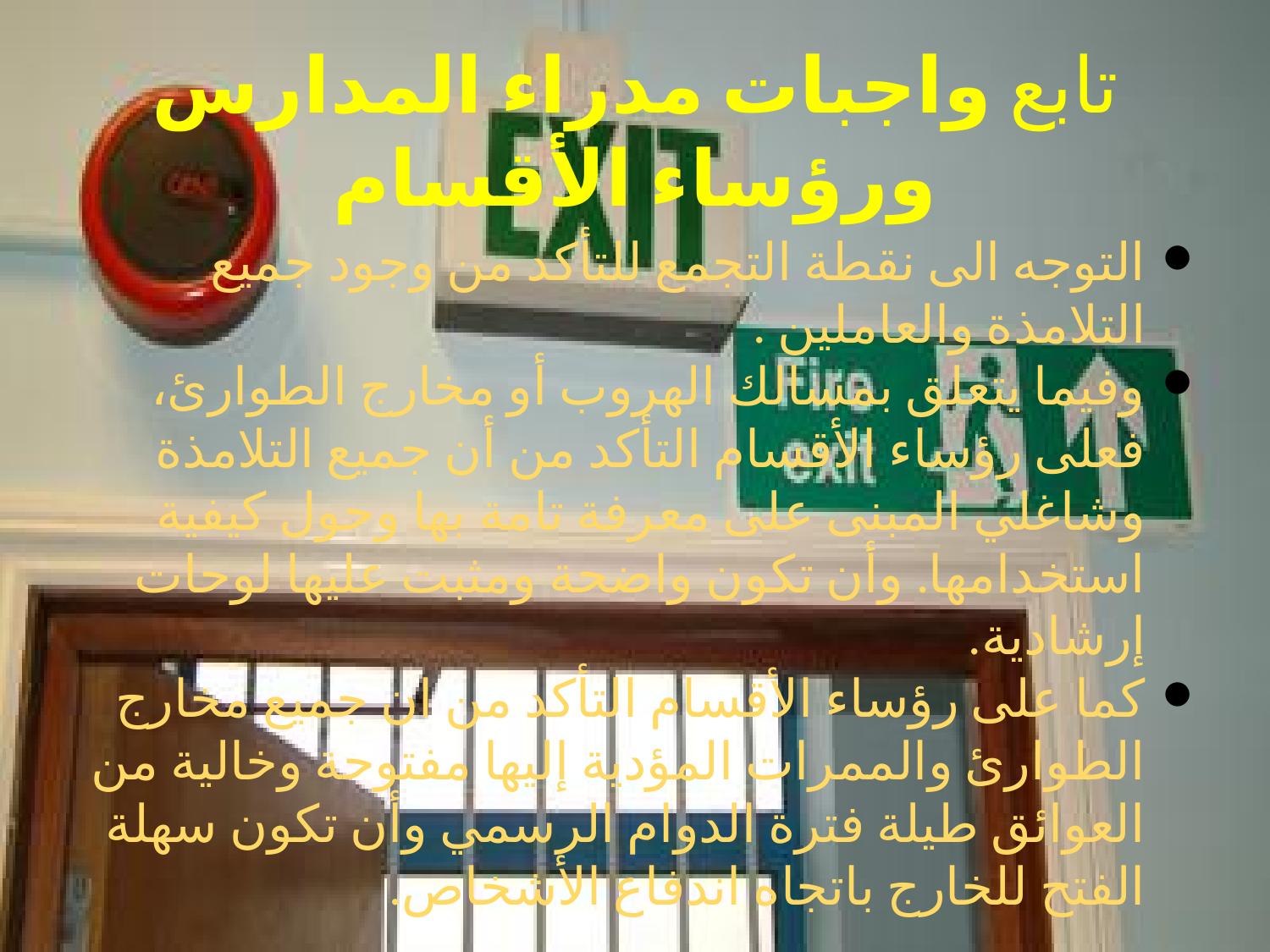

# تابع واجبات مدراء المدارس ورؤساء الأقسام
التوجه الى نقطة التجمع للتأكد من وجود جميع التلامذة والعاملين .
وفيما يتعلق بمسالك الهروب أو مخارج الطوارئ، فعلى رؤساء الأقسام التأكد من أن جميع التلامذة وشاغلي المبنى على معرفة تامة بها وحول كيفية استخدامها. وأن تكون واضحة ومثبت عليها لوحات إرشادية.
كما على رؤساء الأقسام التأكد من ان جميع مخارج الطوارئ والممرات المؤدية إليها مفتوحة وخالية من العوائق طيلة فترة الدوام الرسمي وأن تكون سهلة الفتح للخارج باتجاه اندفاع الأشخاص.